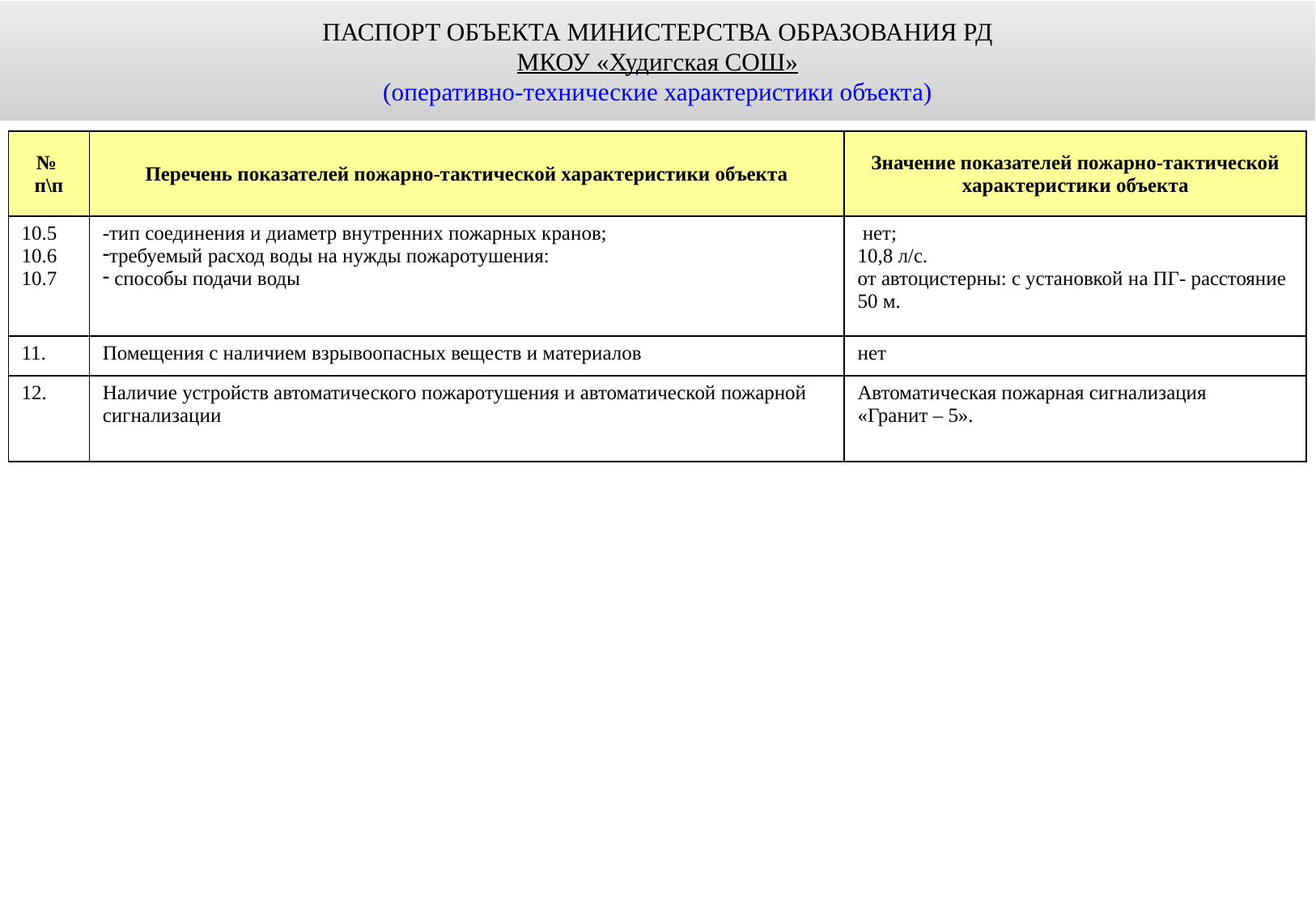

ПАСПОРТ ОБЪЕКТА МИНИСТЕРСТВА ОБРАЗОВАНИЯ РД
МКОУ «Худигская СОШ»
(оперативно-технические характеристики объекта)
| № п\п | Перечень показателей пожарно-тактической характеристики объекта | Значение показателей пожарно-тактической характеристики объекта |
| --- | --- | --- |
| 10.5 10.6 10.7 | -тип соединения и диаметр внутренних пожарных кранов; требуемый расход воды на нужды пожаротушения: способы подачи воды | нет; 10,8 л/с. от автоцистерны: с установкой на ПГ- расстояние 50 м. |
| 11. | Помещения с наличием взрывоопасных веществ и материалов | нет |
| 12. | Наличие устройств автоматического пожаротушения и автоматической пожарной сигнализации | Автоматическая пожарная сигнализация «Гранит – 5». |